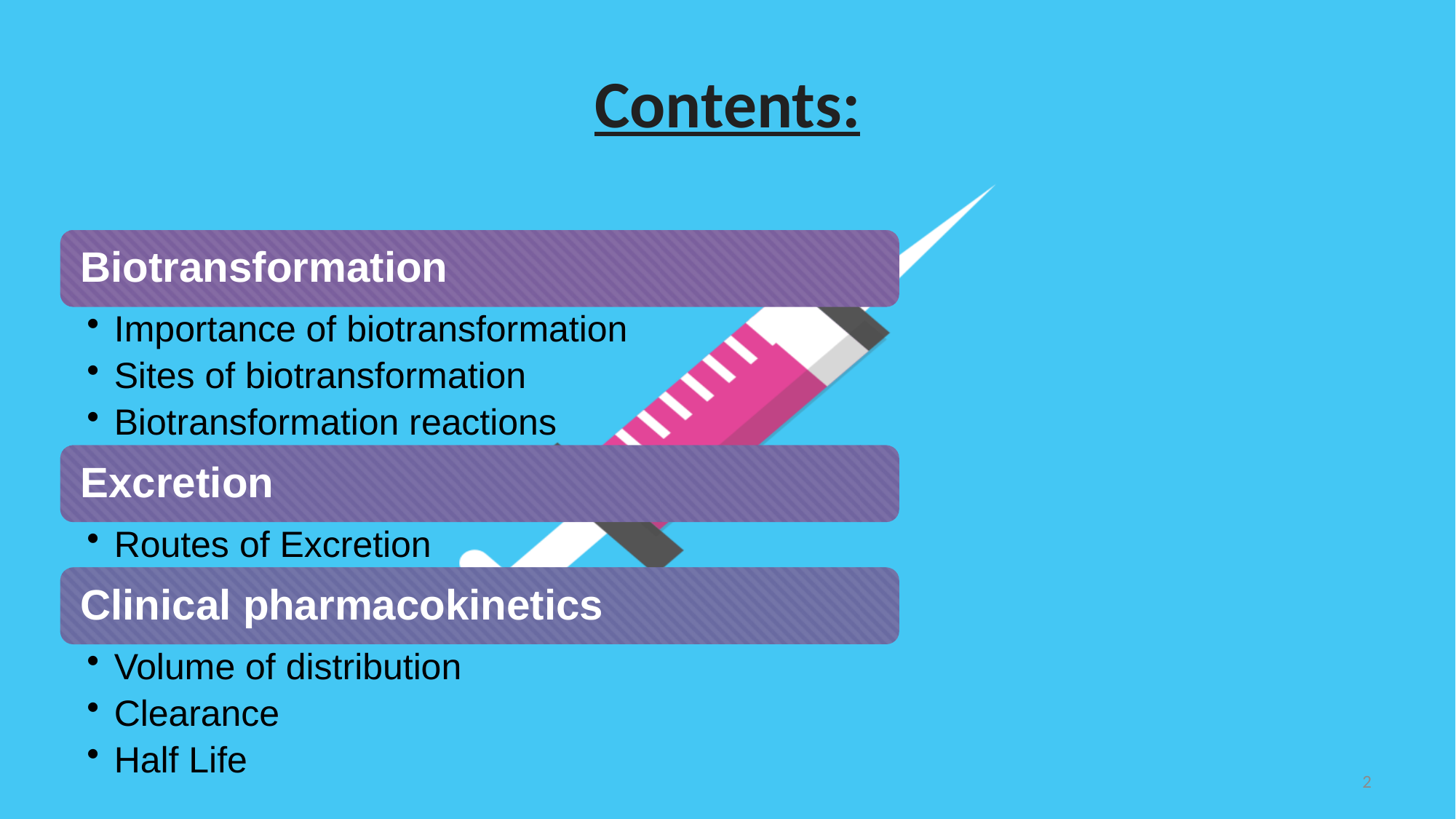

# Contents:
Biotransformation
Importance of biotransformation
Sites of biotransformation
Biotransformation reactions
Excretion
Routes of Excretion
Clinical pharmacokinetics
Volume of distribution
Clearance
Half Life
2